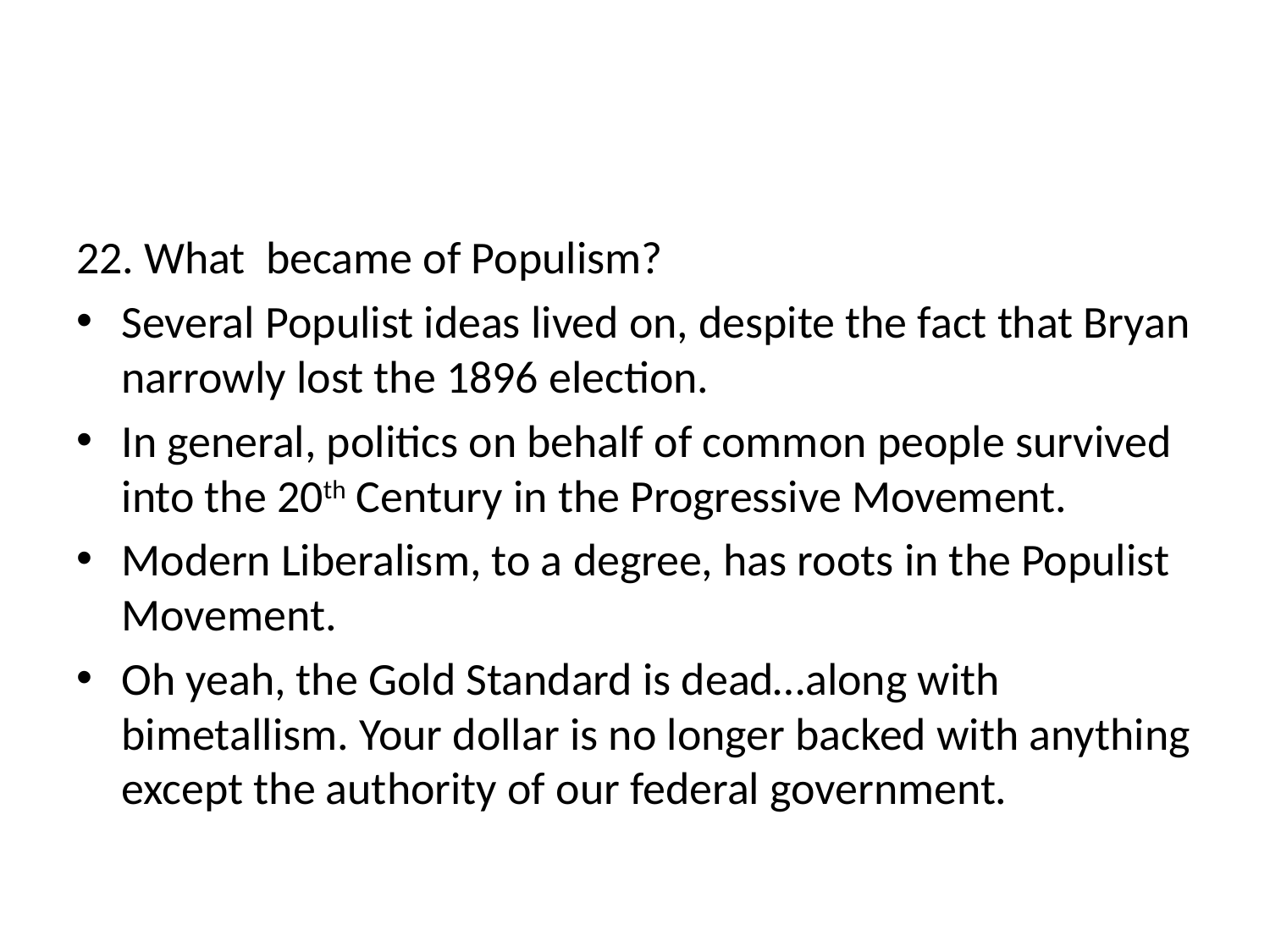

#
22. What  became of Populism?
Several Populist ideas lived on, despite the fact that Bryan narrowly lost the 1896 election.
In general, politics on behalf of common people survived into the 20th Century in the Progressive Movement.
Modern Liberalism, to a degree, has roots in the Populist Movement.
Oh yeah, the Gold Standard is dead…along with bimetallism. Your dollar is no longer backed with anything except the authority of our federal government.